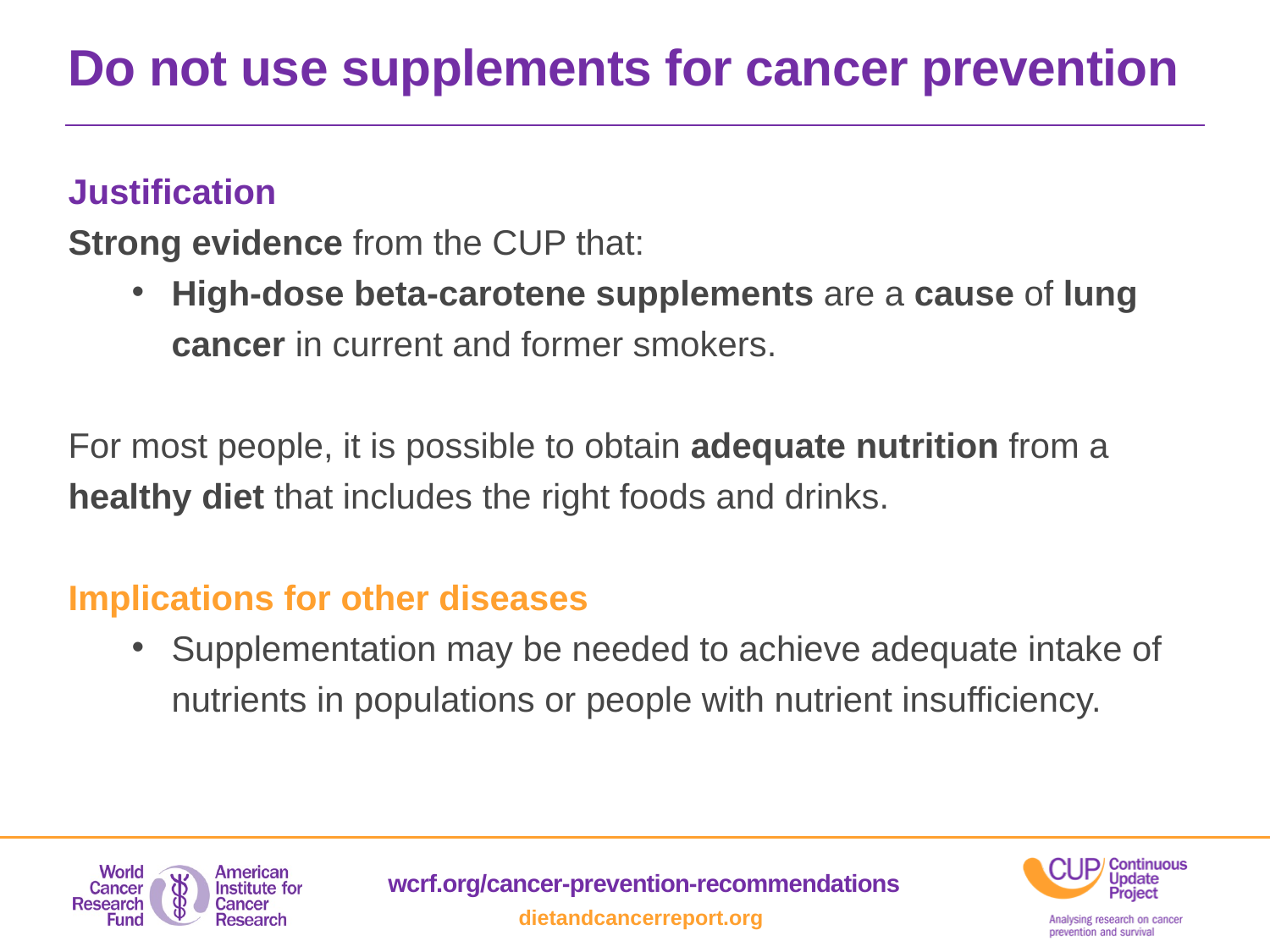

Do not use supplements for cancer prevention
Justification
Strong evidence from the CUP that:
High-dose beta-carotene supplements are a cause of lung cancer in current and former smokers.

For most people, it is possible to obtain adequate nutrition from a healthy diet that includes the right foods and drinks.

Implications for other diseases
Supplementation may be needed to achieve adequate intake of nutrients in populations or people with nutrient insufficiency.
wcrf.org/cancer-prevention-recommendations